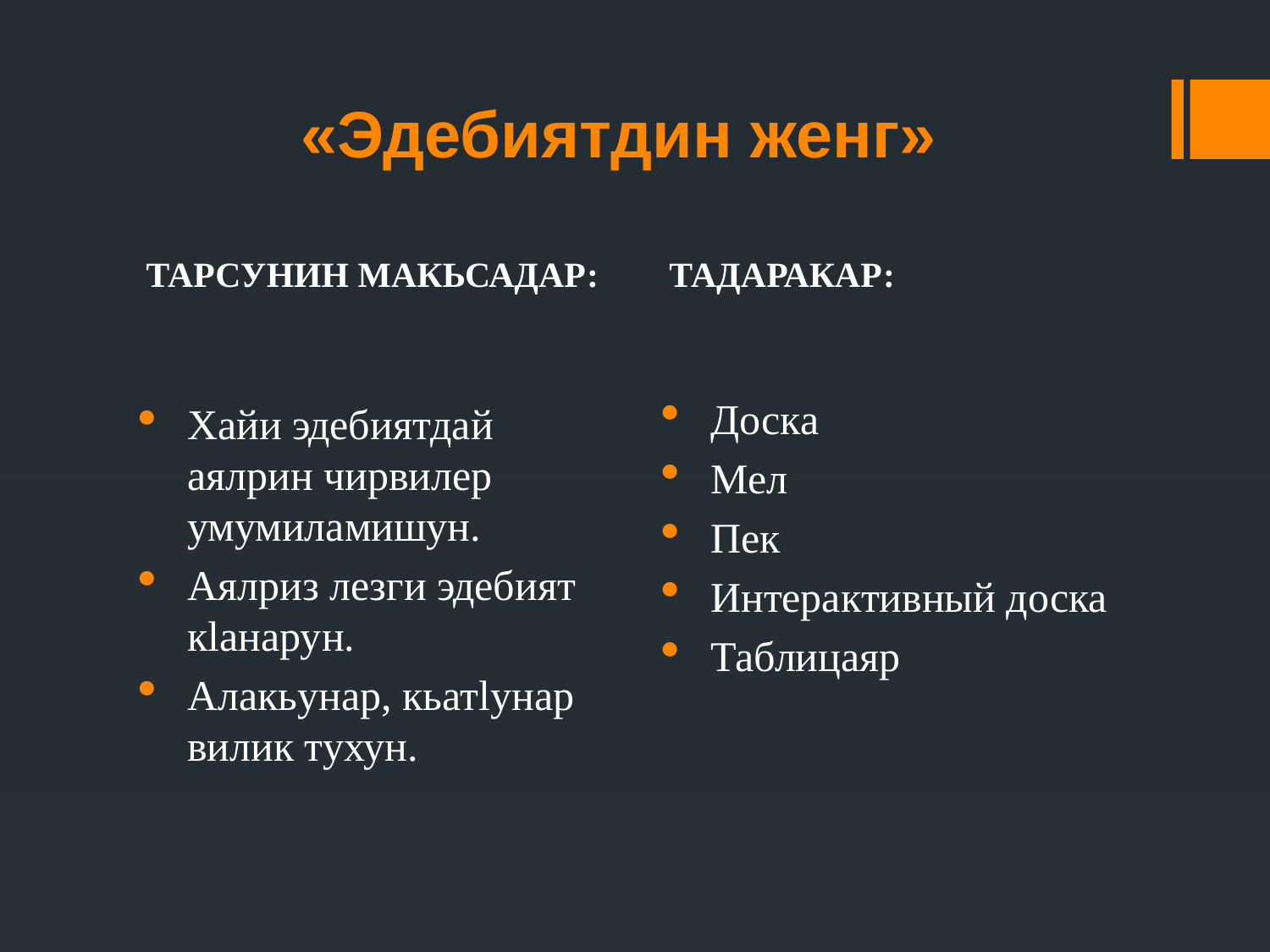

# «Эдебиятдин женг»
ТАРСУНИН МАКЬСАДАР:

Хайи эдебиятдай аялрин чирвилер умумиламишун.
Аялриз лезги эдебият кlанарун.
Алакьунар, кьатlунар вилик тухун.

ТАДАРАКАР:

Доска
Мел
Пек
Интерактивный доска
Таблицаяр